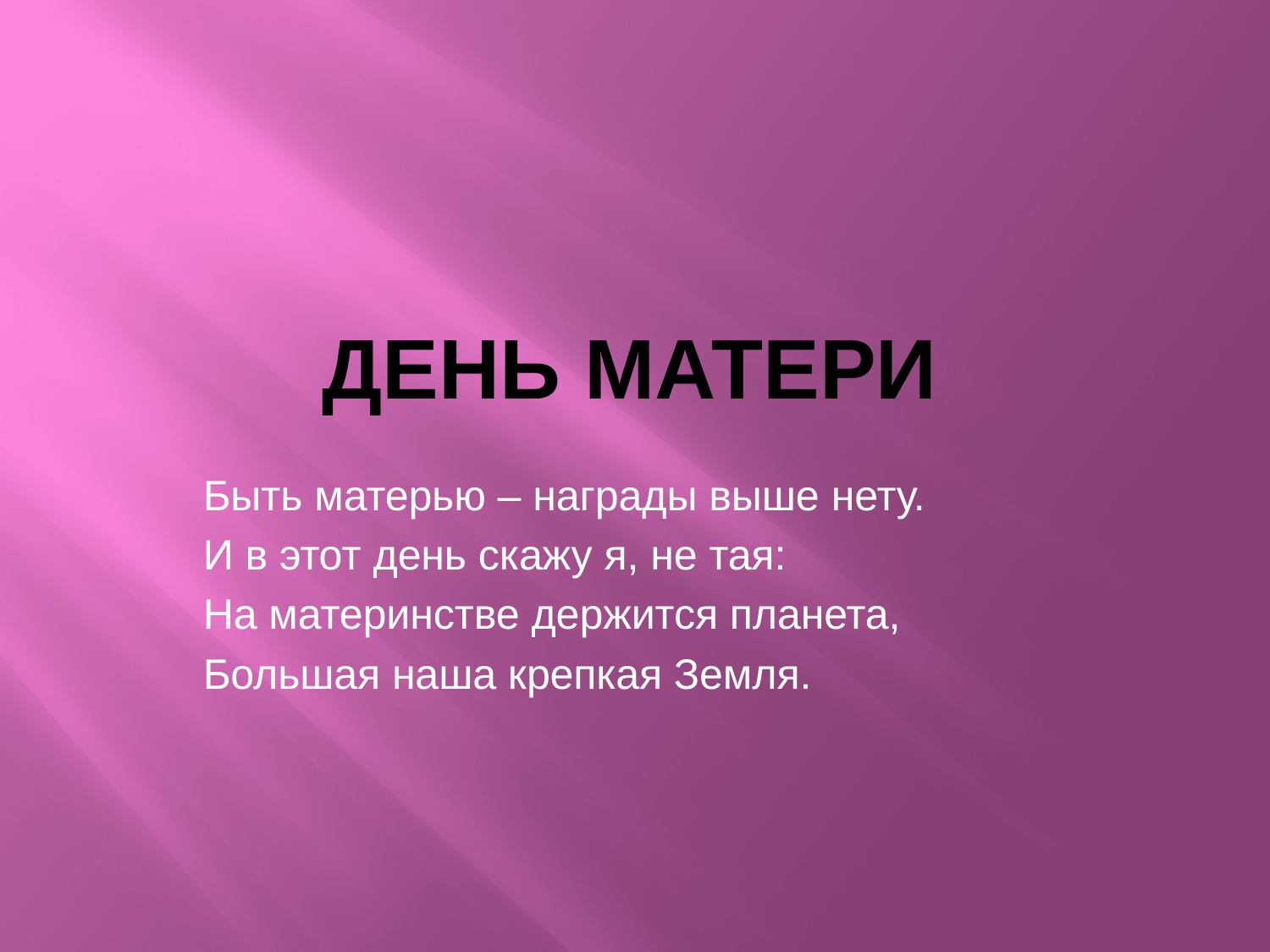

# День Матери
Быть матерью – награды выше нету.
И в этот день скажу я, не тая:
На материнстве держится планета,
Большая наша крепкая Земля.